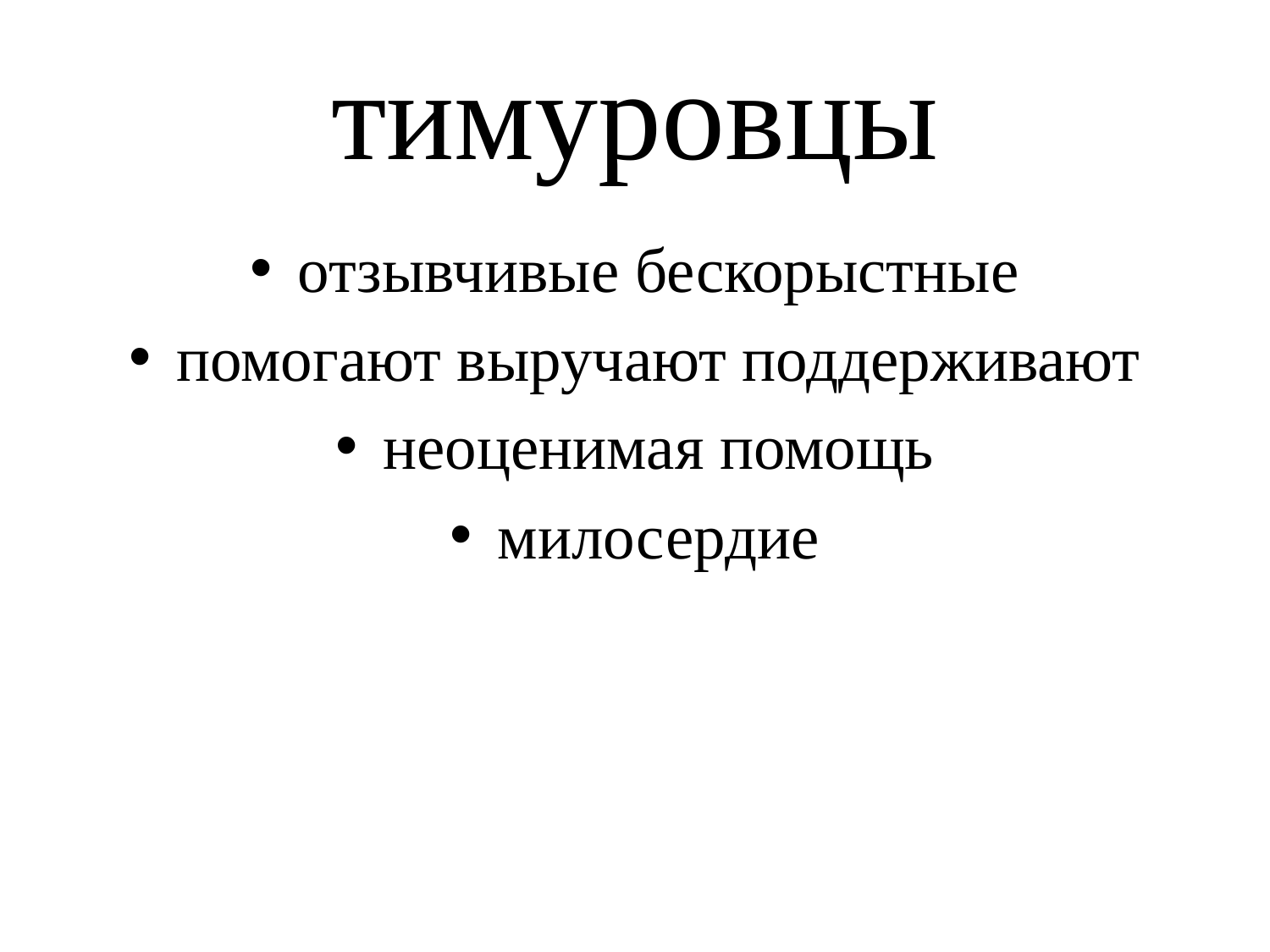

# тимуровцы
отзывчивые бескорыстные
помогают выручают поддерживают
неоценимая помощь
милосердие